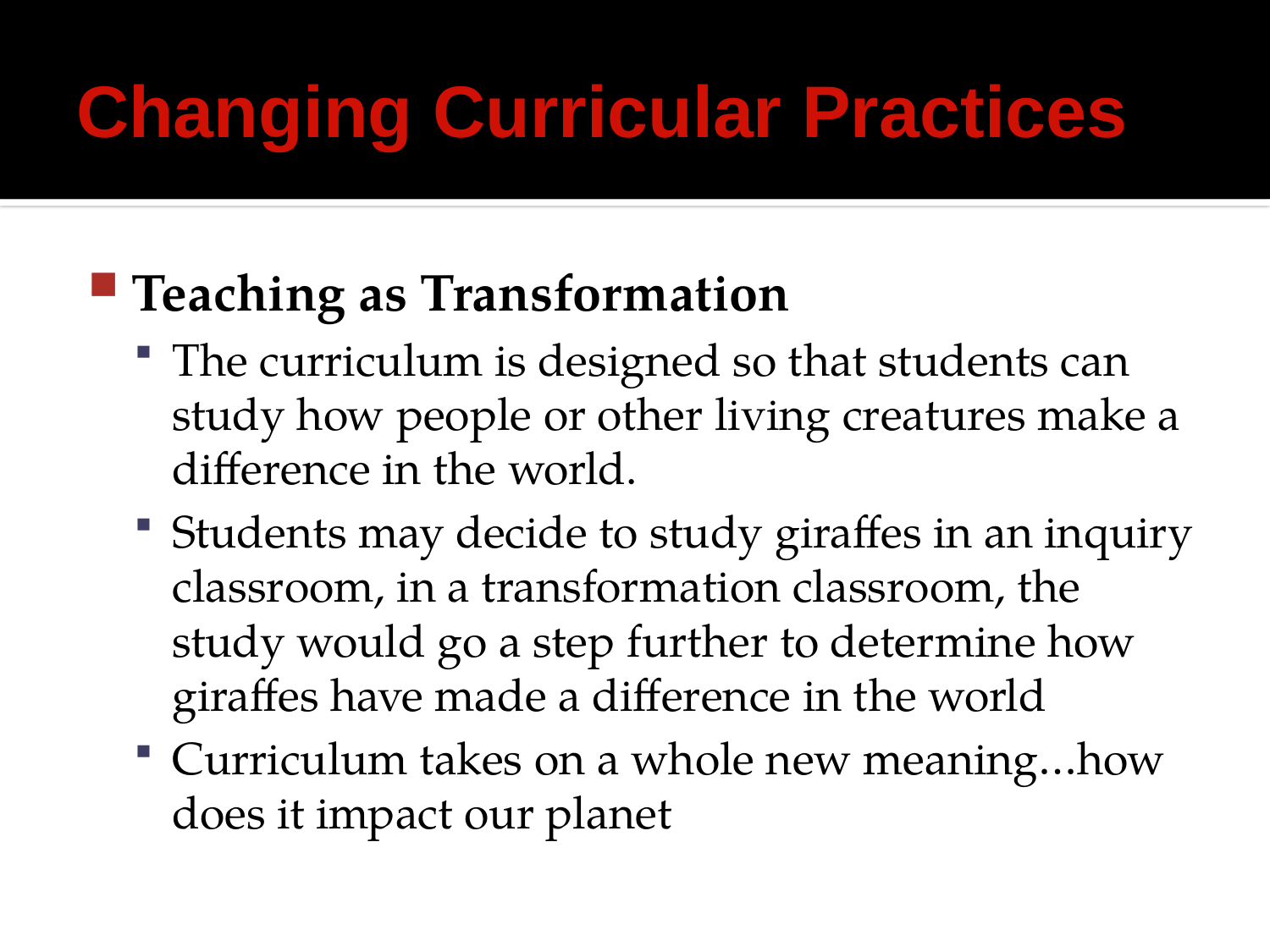

# Changing Curricular Practices
Teaching as Transformation
The curriculum is designed so that students can study how people or other living creatures make a difference in the world.
Students may decide to study giraffes in an inquiry classroom, in a transformation classroom, the study would go a step further to determine how giraffes have made a difference in the world
Curriculum takes on a whole new meaning…how does it impact our planet